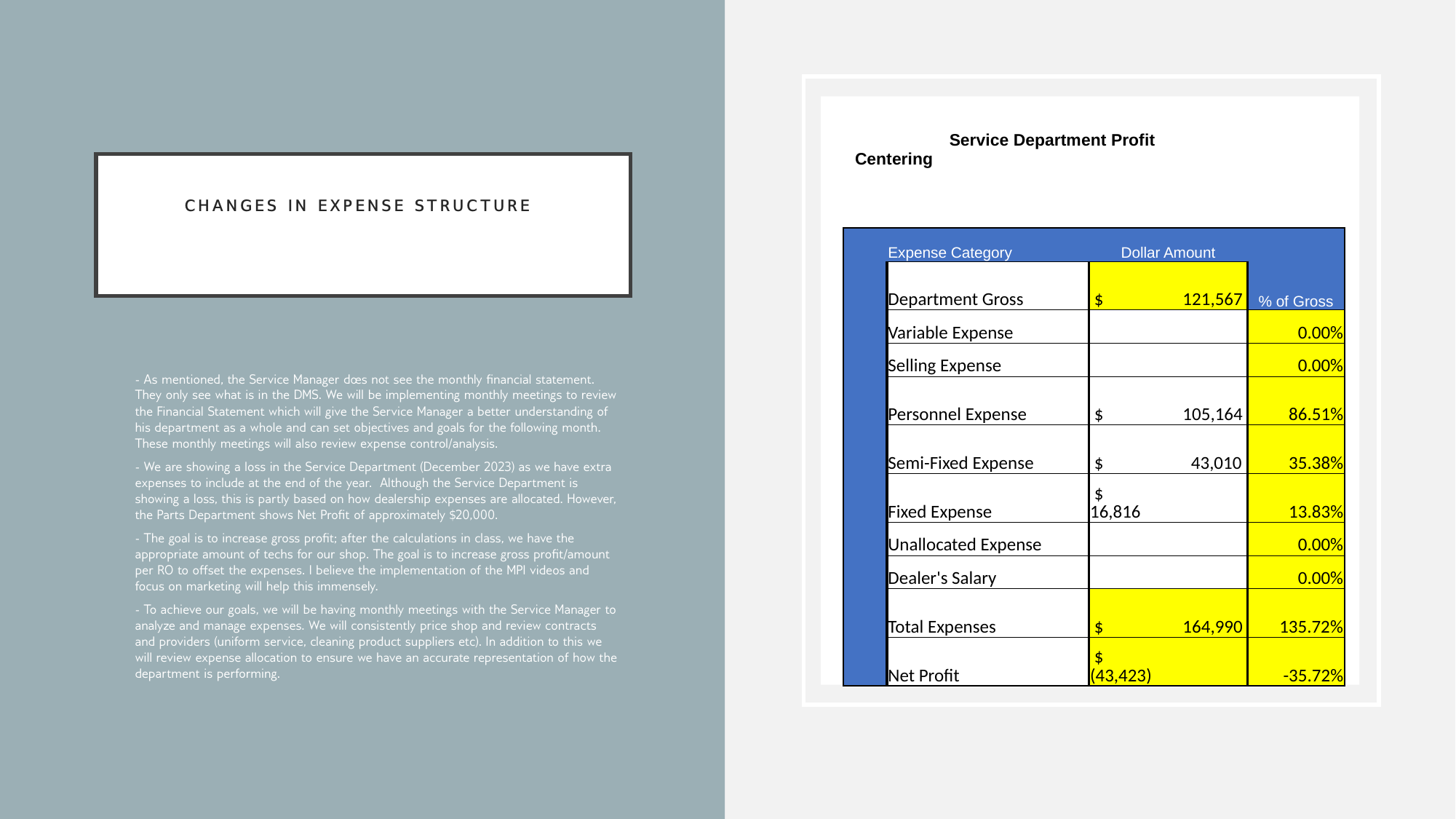

| Service Department Profit Centering |  |  |  |  |
| --- | --- | --- | --- | --- |
|  |  |  |  |  |
|  | Expense Category | Dollar Amount |  |  |
|  | Department Gross | $ 121,567 | % of Gross |  |
|  | Variable Expense |  | 0.00% |  |
|  | Selling Expense |  | 0.00% |  |
|  | Personnel Expense | $ 105,164 | 86.51% |  |
|  | Semi-Fixed Expense | $ 43,010 | 35.38% |  |
|  | Fixed Expense | $ 16,816 | 13.83% |  |
|  | Unallocated Expense |  | 0.00% |  |
|  | Dealer's Salary |  | 0.00% |  |
|  | Total Expenses | $ 164,990 | 135.72% |  |
|  | Net Profit | $ (43,423) | -35.72% |  |
# Changes in Expense Structure

- As mentioned, the Service Manager does not see the monthly financial statement. They only see what is in the DMS. We will be implementing monthly meetings to review the Financial Statement which will give the Service Manager a better understanding of his department as a whole and can set objectives and goals for the following month. These monthly meetings will also review expense control/analysis.
- We are showing a loss in the Service Department (December 2023) as we have extra expenses to include at the end of the year.  Although the Service Department is showing a loss, this is partly based on how dealership expenses are allocated. However, the Parts Department shows Net Profit of approximately $20,000.
- The goal is to increase gross profit; after the calculations in class, we have the appropriate amount of techs for our shop. The goal is to increase gross profit/amount per RO to offset the expenses. I believe the implementation of the MPI videos and focus on marketing will help this immensely.
- To achieve our goals, we will be having monthly meetings with the Service Manager to analyze and manage expenses. We will consistently price shop and review contracts and providers (uniform service, cleaning product suppliers etc). In addition to this we will review expense allocation to ensure we have an accurate representation of how the department is performing.